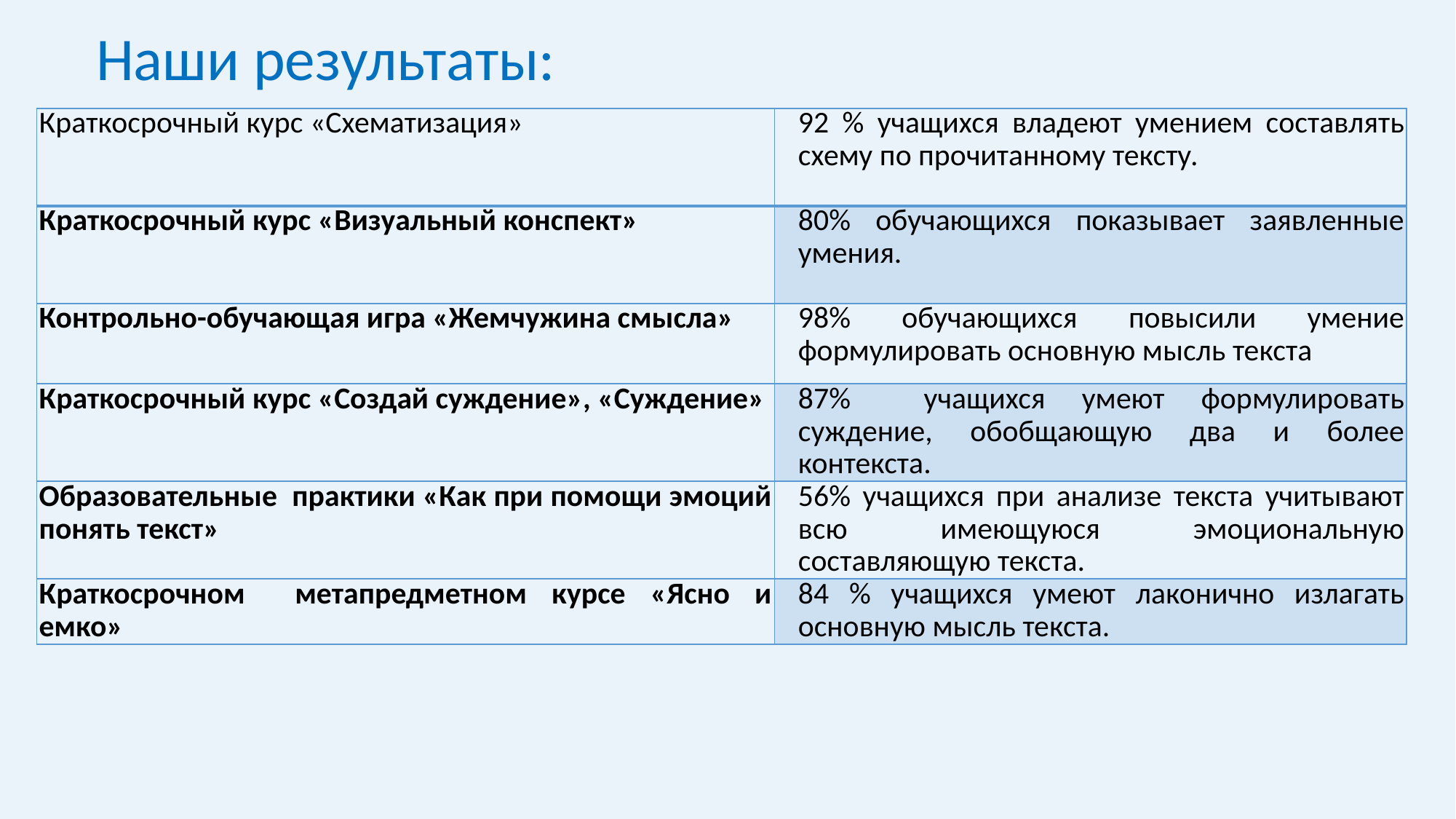

# Наши результаты:
| Краткосрочный курс «Схематизация» | 92 % учащихся владеют умением составлять схему по прочитанному тексту. |
| --- | --- |
| Краткосрочный курс «Визуальный конспект» | 80% обучающихся показывает заявленные умения. |
| Контрольно-обучающая игра «Жемчужина смысла» | 98% обучающихся повысили умение формулировать основную мысль текста |
| Краткосрочный курс «Создай суждение», «Суждение» | 87% учащихся умеют формулировать суждение, обобщающую два и более контекста. |
| Образовательные практики «Как при помощи эмоций понять текст» | 56% учащихся при анализе текста учитывают всю имеющуюся эмоциональную составляющую текста. |
| Краткосрочном метапредметном курсе «Ясно и емко» | 84 % учащихся умеют лаконично излагать основную мысль текста. |